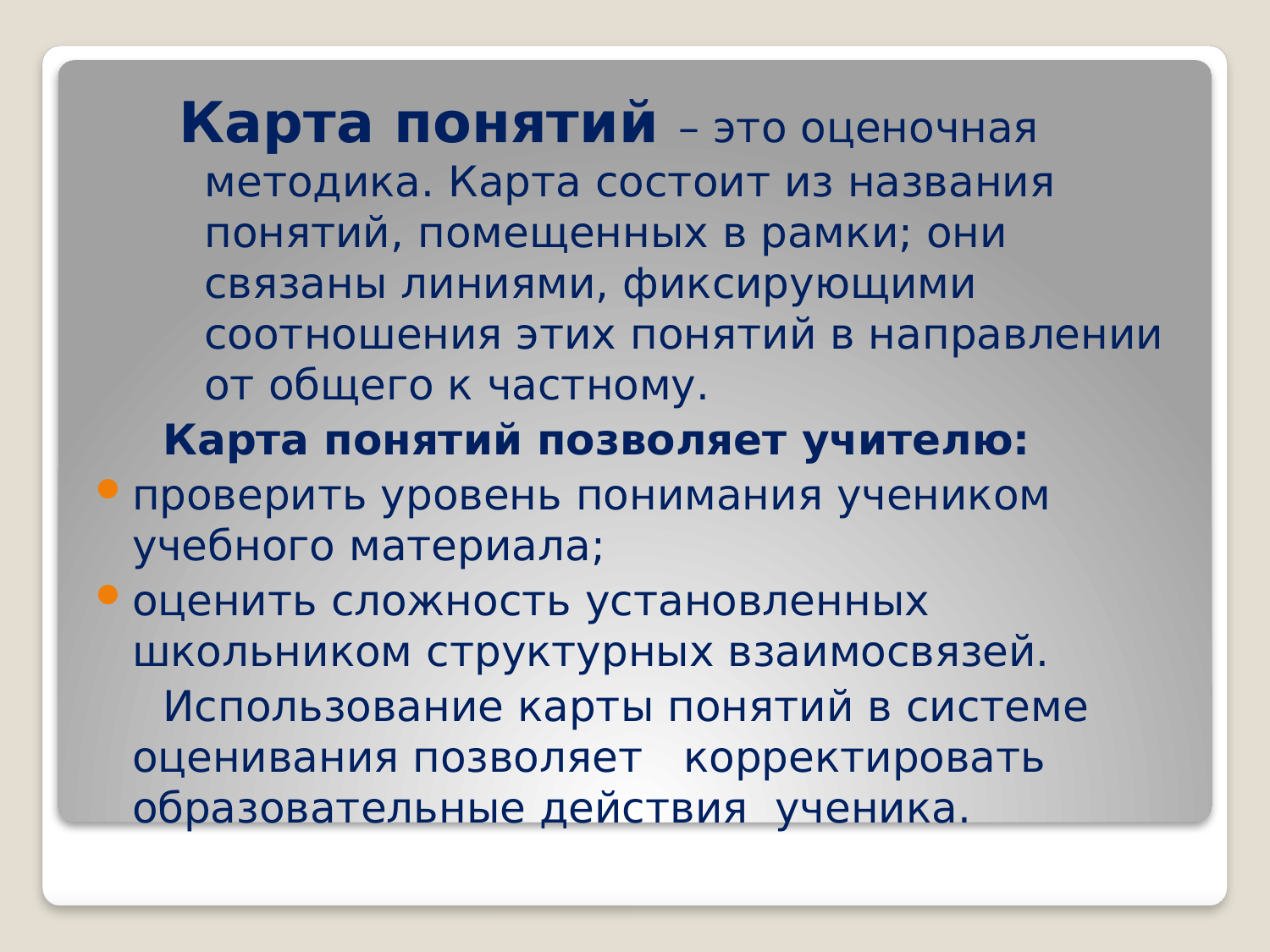

Карта понятий – это оценочная методика. Карта состоит из названия понятий, помещенных в рамки; они связаны линиями, фиксирующими соотношения этих понятий в направлении от общего к частному.
     Карта понятий позволяет учителю:
проверить уровень понимания учеником учебного материала;
оценить сложность установленных школьником структурных взаимосвязей.
     Использование карты понятий в системе оценивания позволяет   корректировать образовательные действия  ученика.